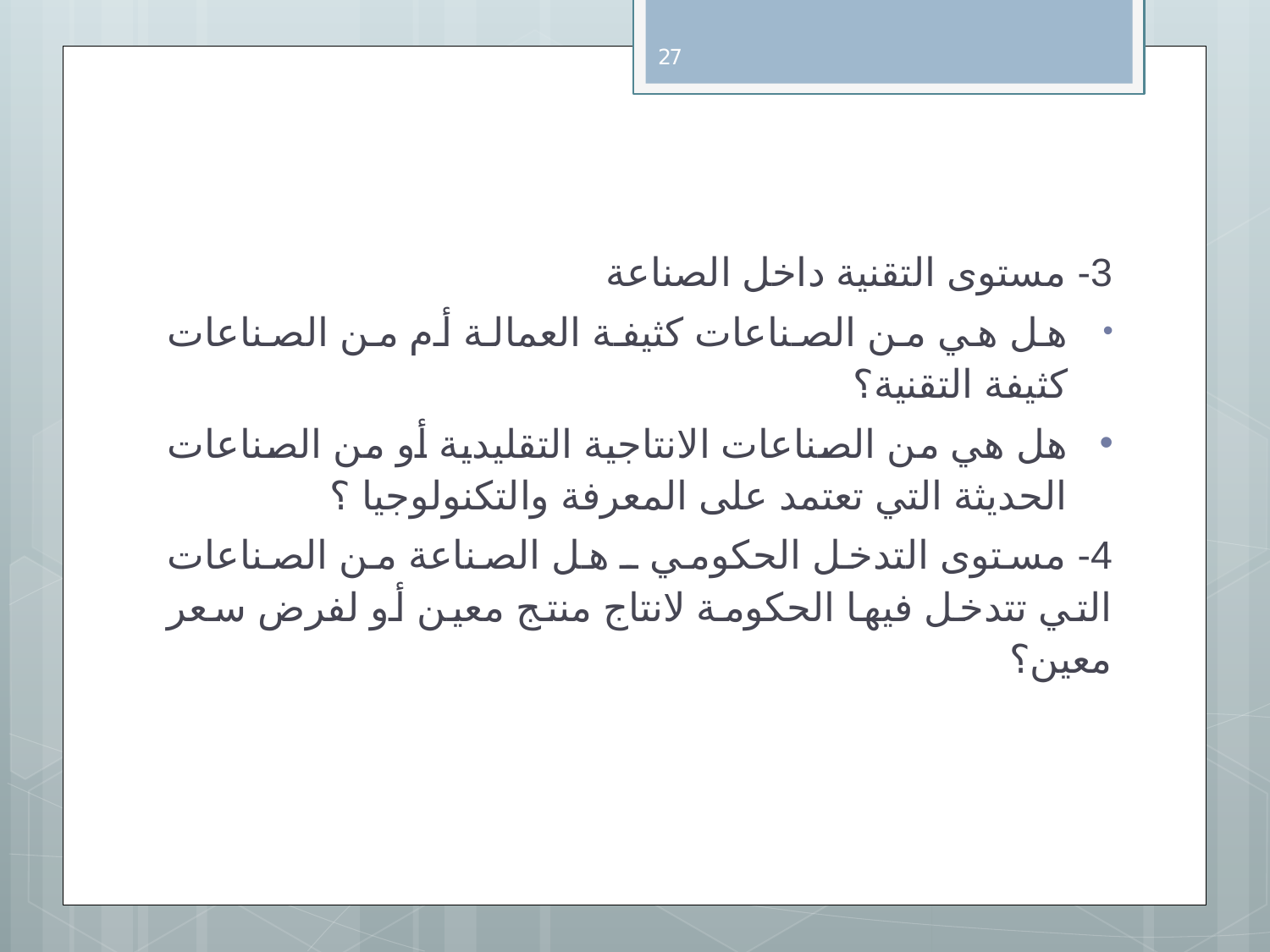

27
3- مستوى التقنية داخل الصناعة
هل هي من الصناعات كثيفة العمالة أم من الصناعات كثيفة التقنية؟
هل هي من الصناعات الانتاجية التقليدية أو من الصناعات الحديثة التي تعتمد على المعرفة والتكنولوجيا ؟
4- مستوى التدخل الحكومي ـ هل الصناعة من الصناعات التي تتدخل فيها الحكومة لانتاج منتج معين أو لفرض سعر معين؟